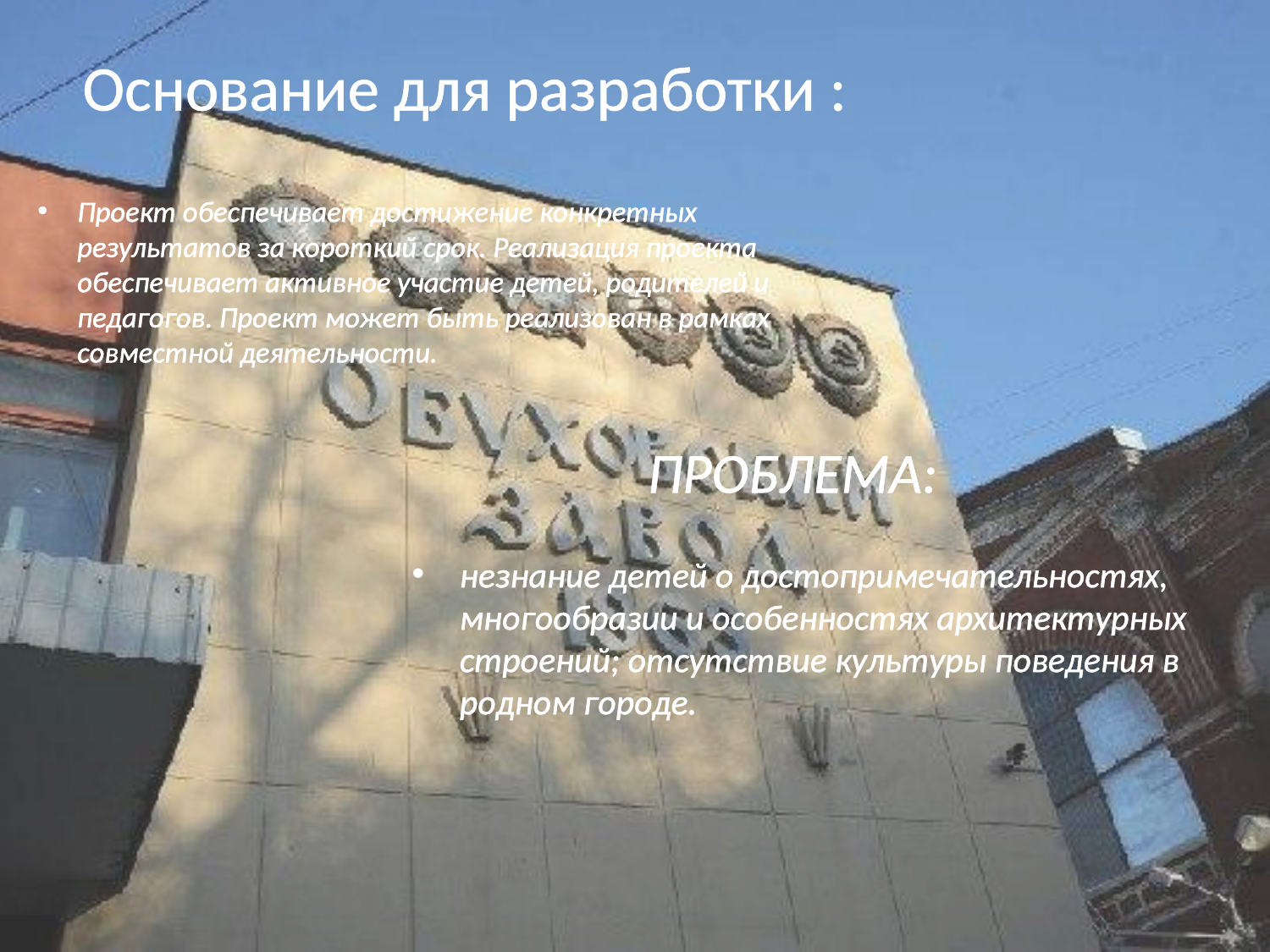

# Основание для разработки :
Проект обеспечивает достижение конкретных результатов за короткий срок. Реализация проекта обеспечивает активное участие детей, родителей и педагогов. Проект может быть реализован в рамках совместной деятельности.

ПРОБЛЕМА:
незнание детей о достопримечательностях, многообразии и особенностях архитектурных строений; отсутствие культуры поведения в родном городе.